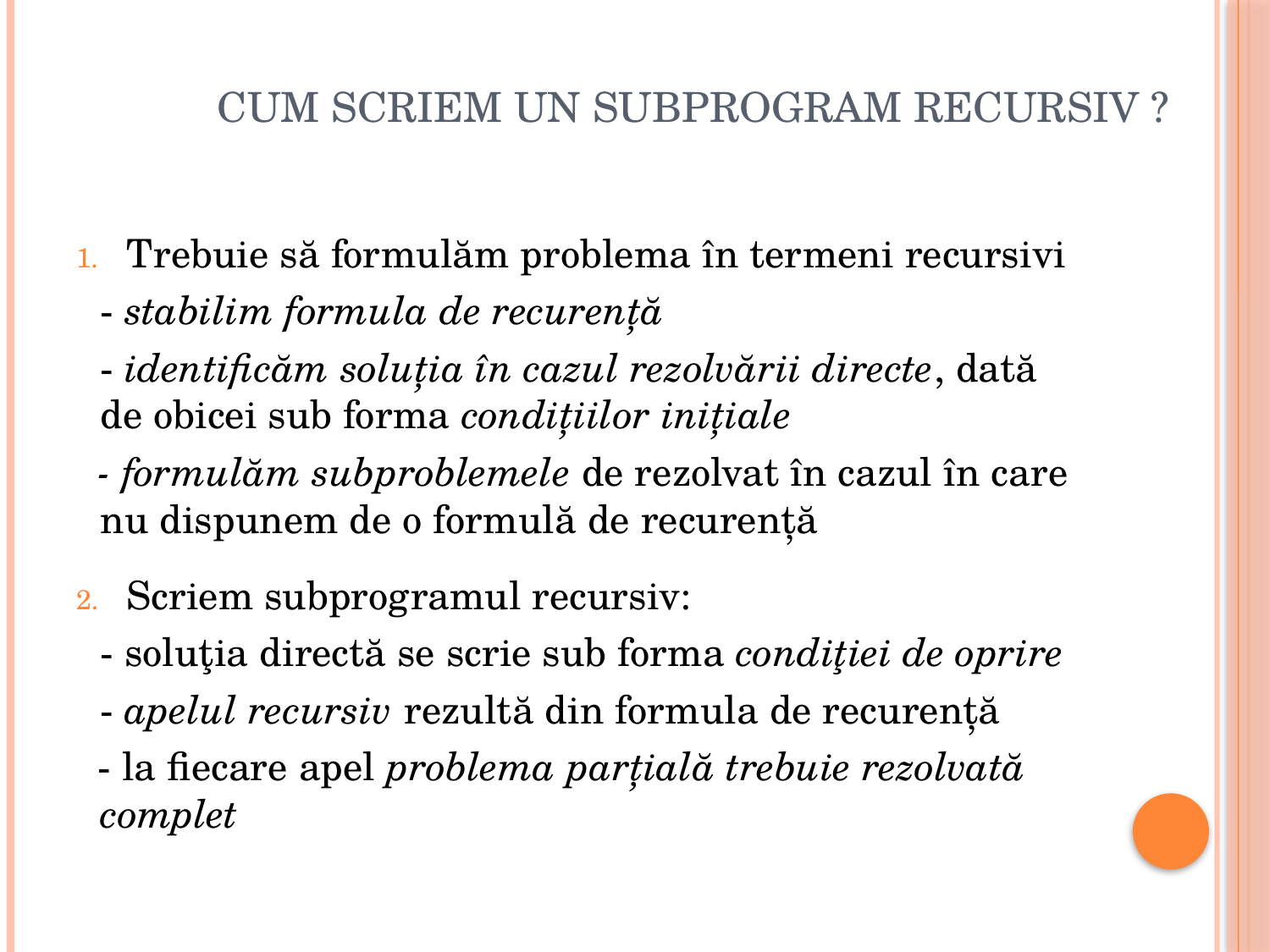

# Cum scriem un subprogram recursiv ?
Trebuie să formulăm problema în termeni recursivi
	- stabilim formula de recurenţă
	- identificăm soluţia în cazul rezolvării directe, dată de obicei sub forma condiţiilor iniţiale
  - formulăm subproblemele de rezolvat în cazul în care nu dispunem de o formulă de recurenţă
Scriem subprogramul recursiv:
 	- soluţia directă se scrie sub forma condiţiei de oprire
	- apelul recursiv rezultă din formula de recurenţă
  - la fiecare apel problema parţială trebuie rezolvată complet